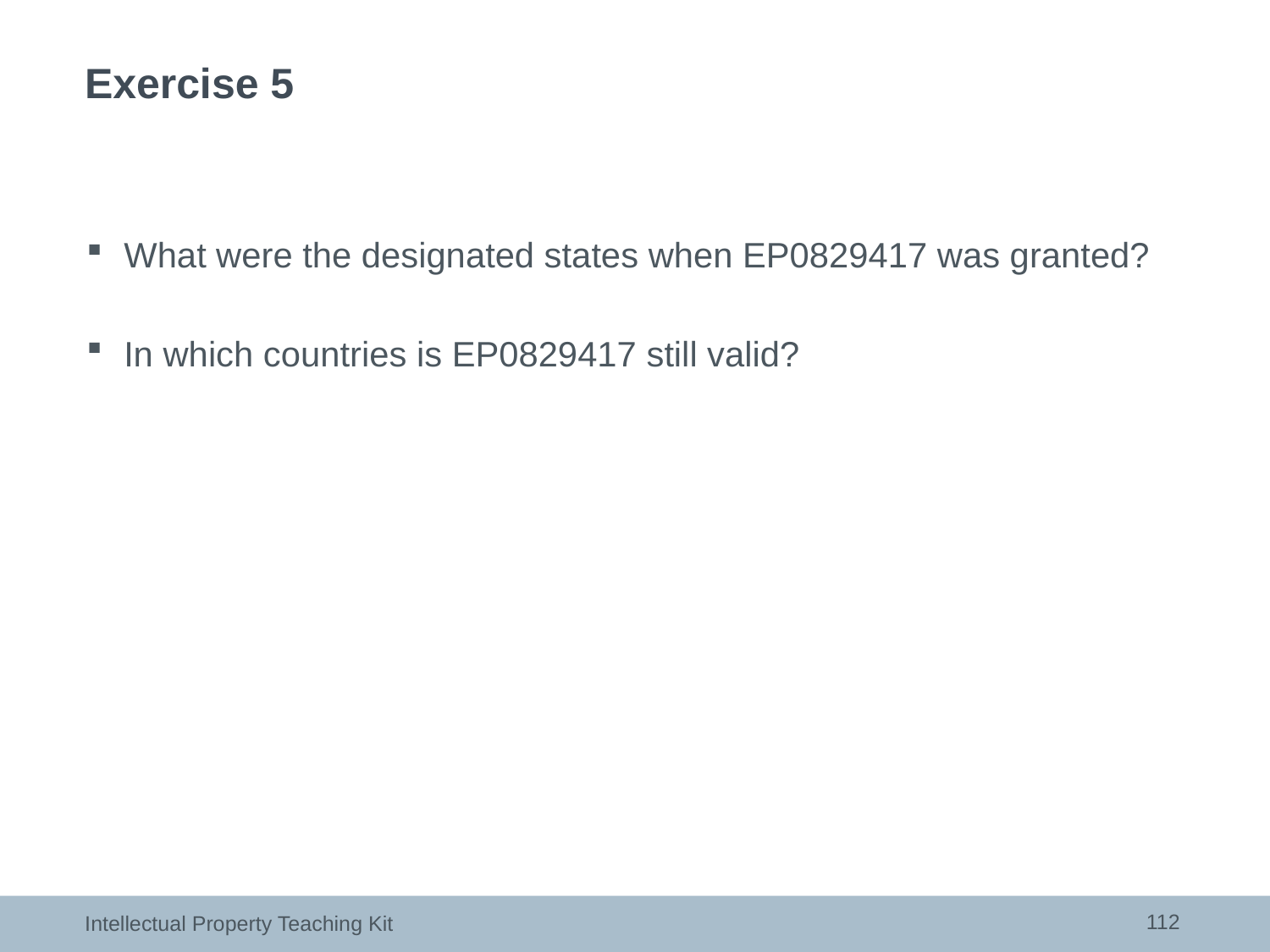

# Exercise 5
What were the designated states when EP0829417 was granted?

In which countries is EP0829417 still valid?
112
Intellectual Property Teaching Kit